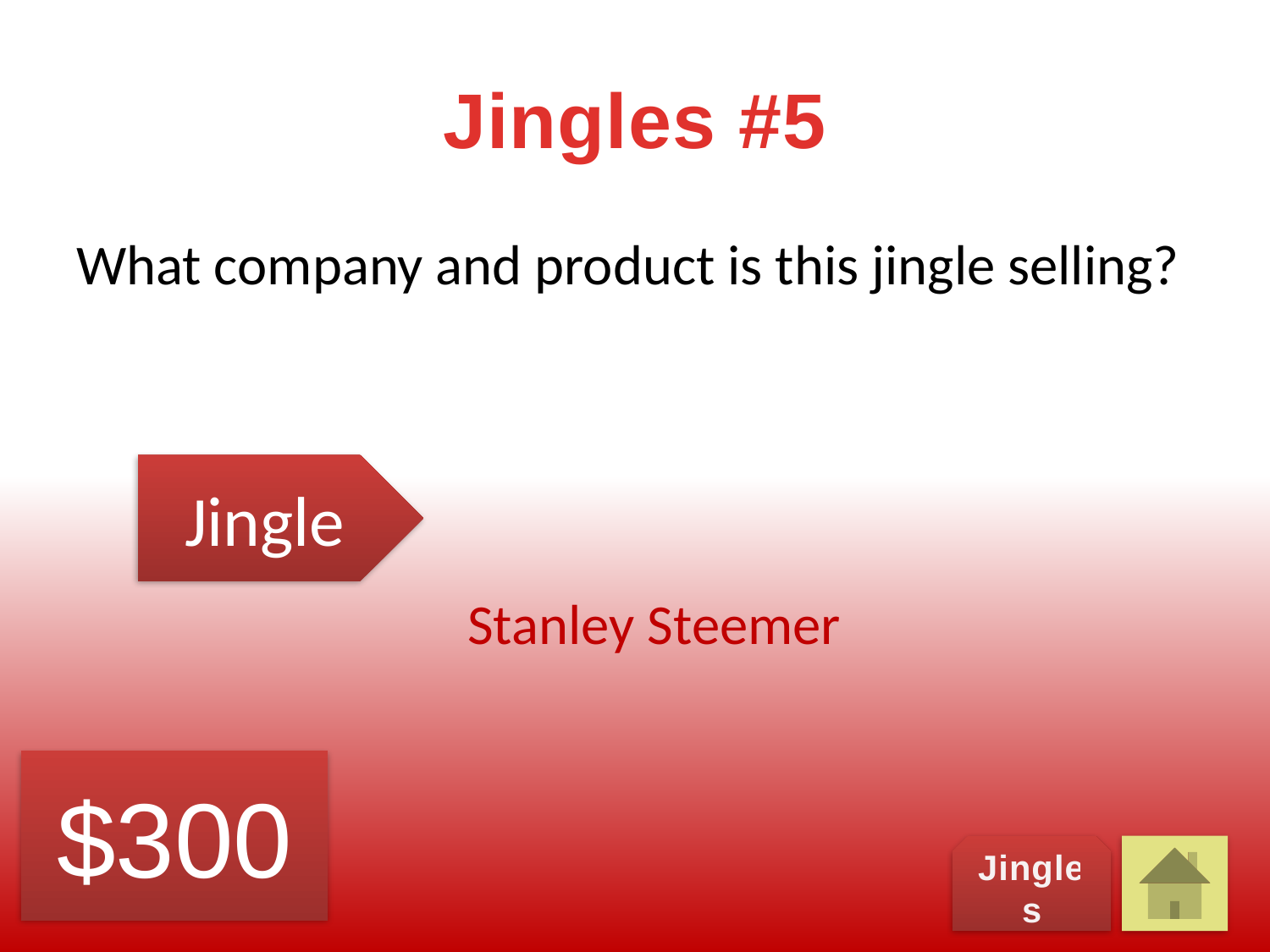

# Jingles #5
What company and product is this jingle selling?
Jingle
Stanley Steemer
$300
Jingles